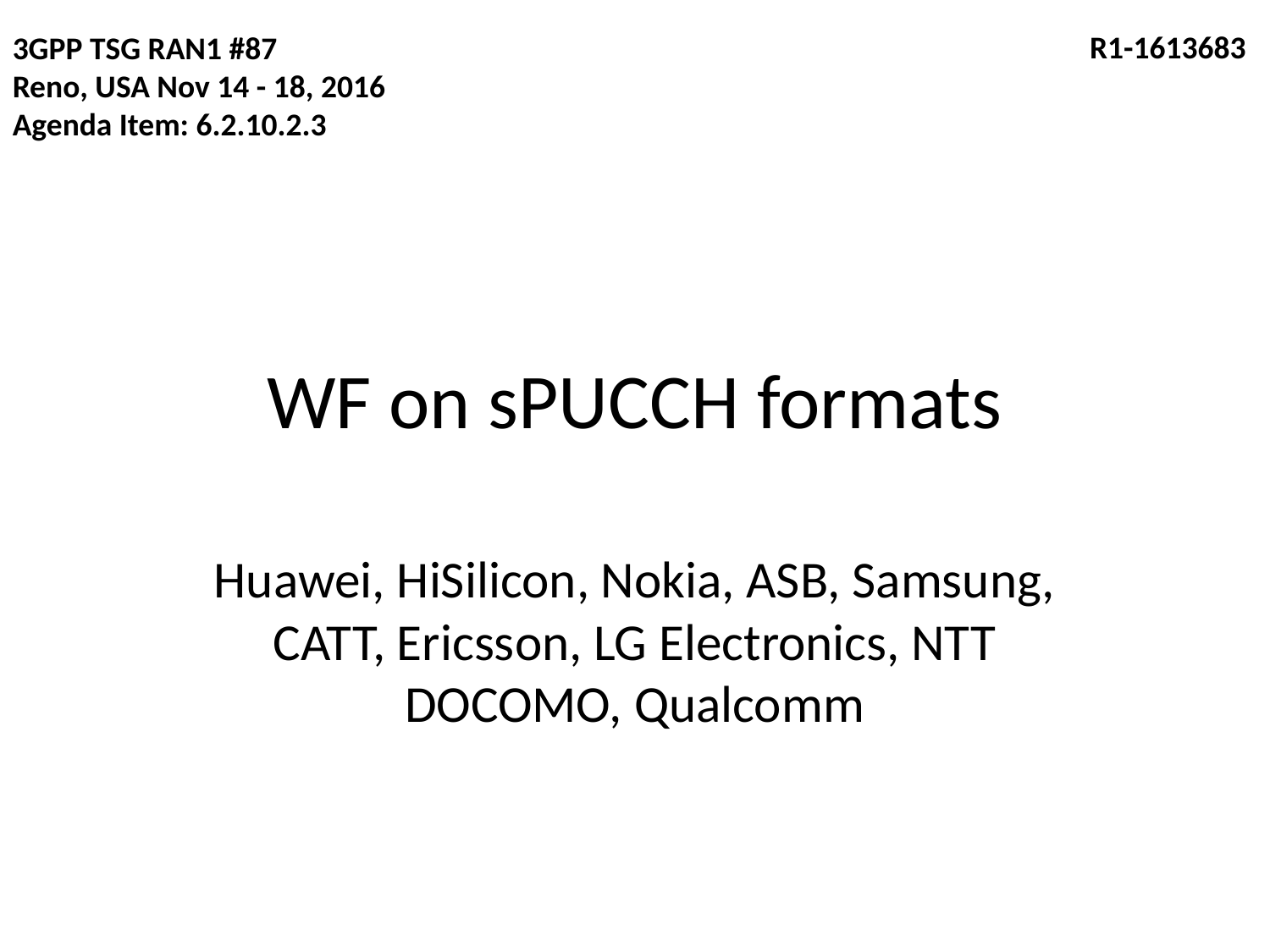

3GPP TSG RAN1 #87
Reno, USA Nov 14 - 18, 2016
Agenda Item: 6.2.10.2.3

 R1-1613683
# WF on sPUCCH formats
Huawei, HiSilicon, Nokia, ASB, Samsung, CATT, Ericsson, LG Electronics, NTT DOCOMO, Qualcomm